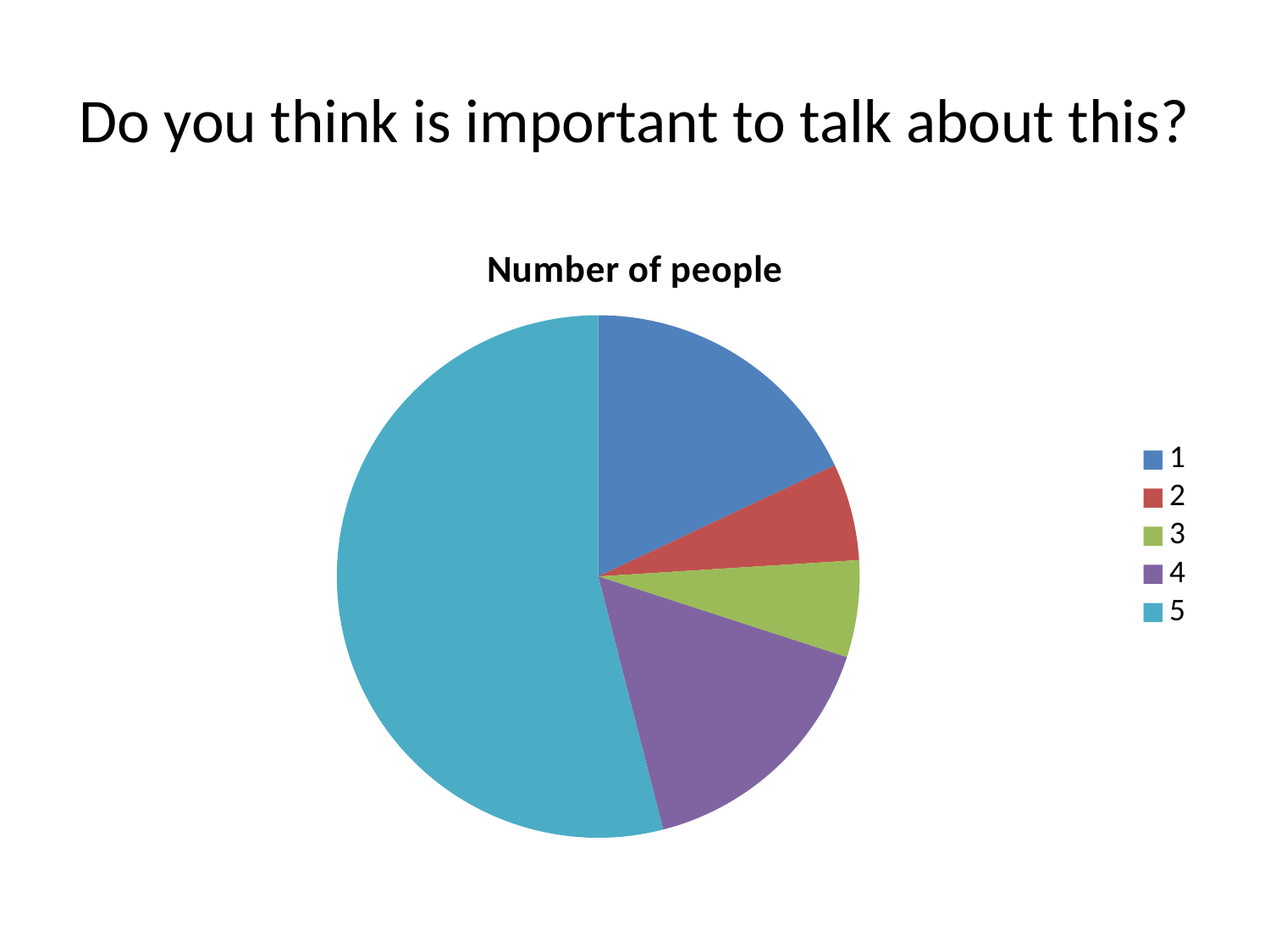

# Do you think is important to talk about this?

### Chart:

| Category | Number of people |
|---|---|
| 1 | 9.0 |
| 2 | 3.0 |
| 3 | 3.0 |
| 4 | 8.0 |
| 5 | 27.0 |